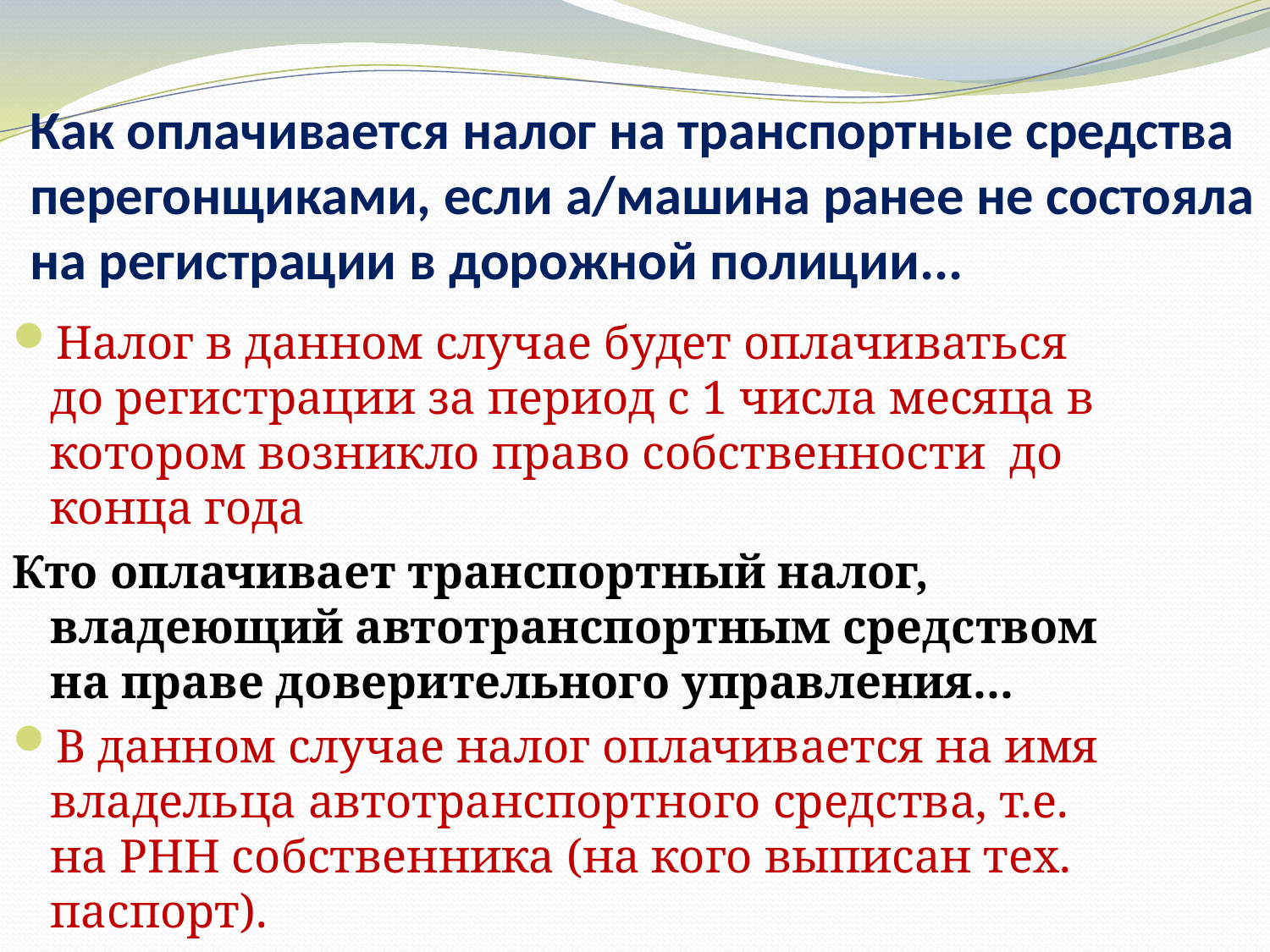

# Как оплачивается налог на транспортные средства перегонщиками, если а/машина ранее не состояла на регистрации в дорожной полиции...
Налог в данном случае будет оплачиваться до регистрации за период с 1 числа месяца в котором возникло право собственности  до конца года
Кто оплачивает транспортный налог, владеющий автотранспортным средством на праве доверительного управления...
В данном случае налог оплачивается на имя владельца автотранспортного средства, т.е. на РНН собственника (на кого выписан тех. паспорт).